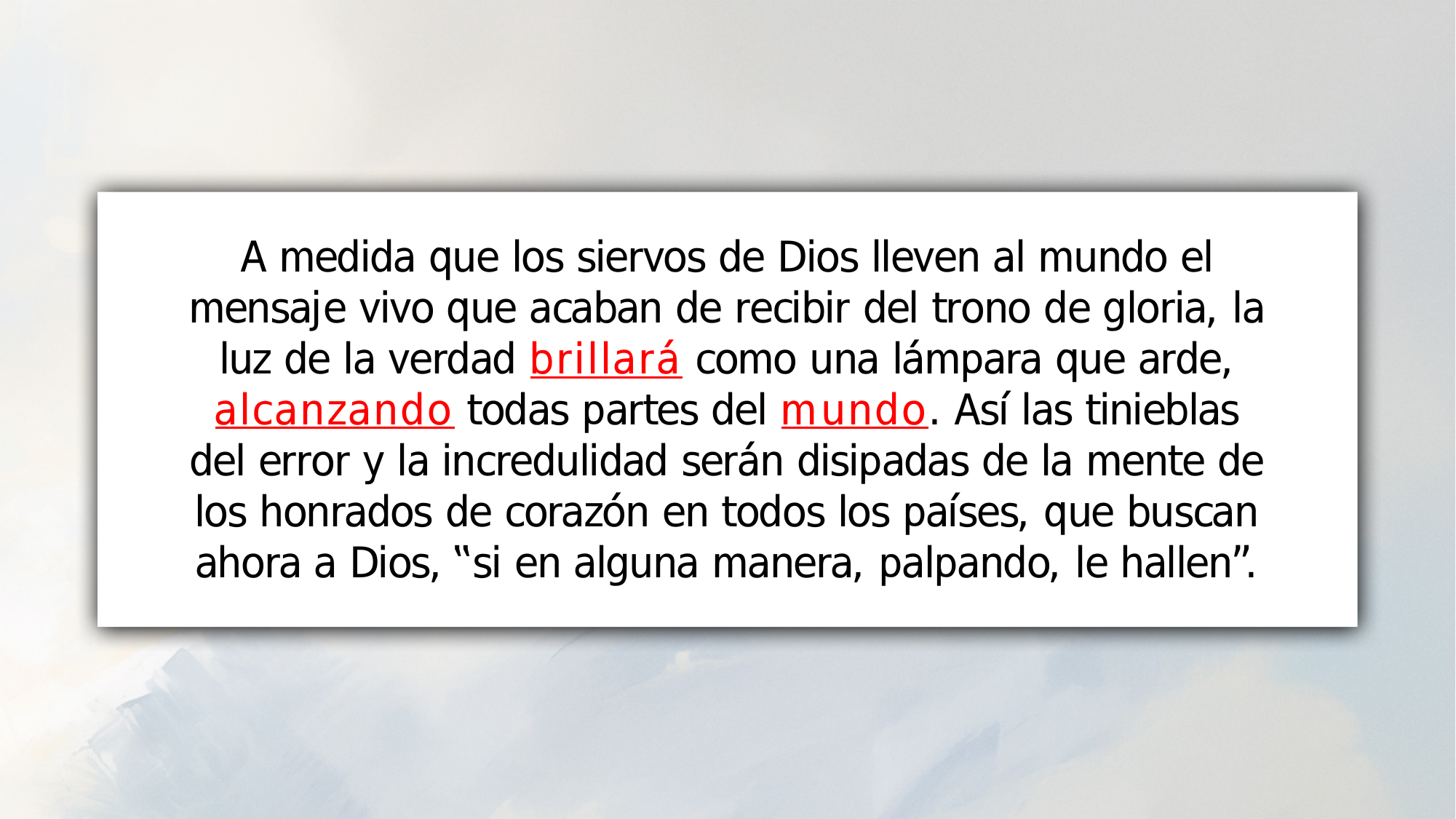

A medida que los siervos de Dios lleven al mundo el mensaje vivo que acaban de recibir del trono de gloria, la luz de la verdad brillará como una lámpara que arde, alcanzando todas partes del mundo. Así las tinieblas del error y la incredulidad serán disipadas de la mente de los honrados de corazón en todos los países, que buscan ahora a Dios, “si en alguna manera, palpando, le hallen”.